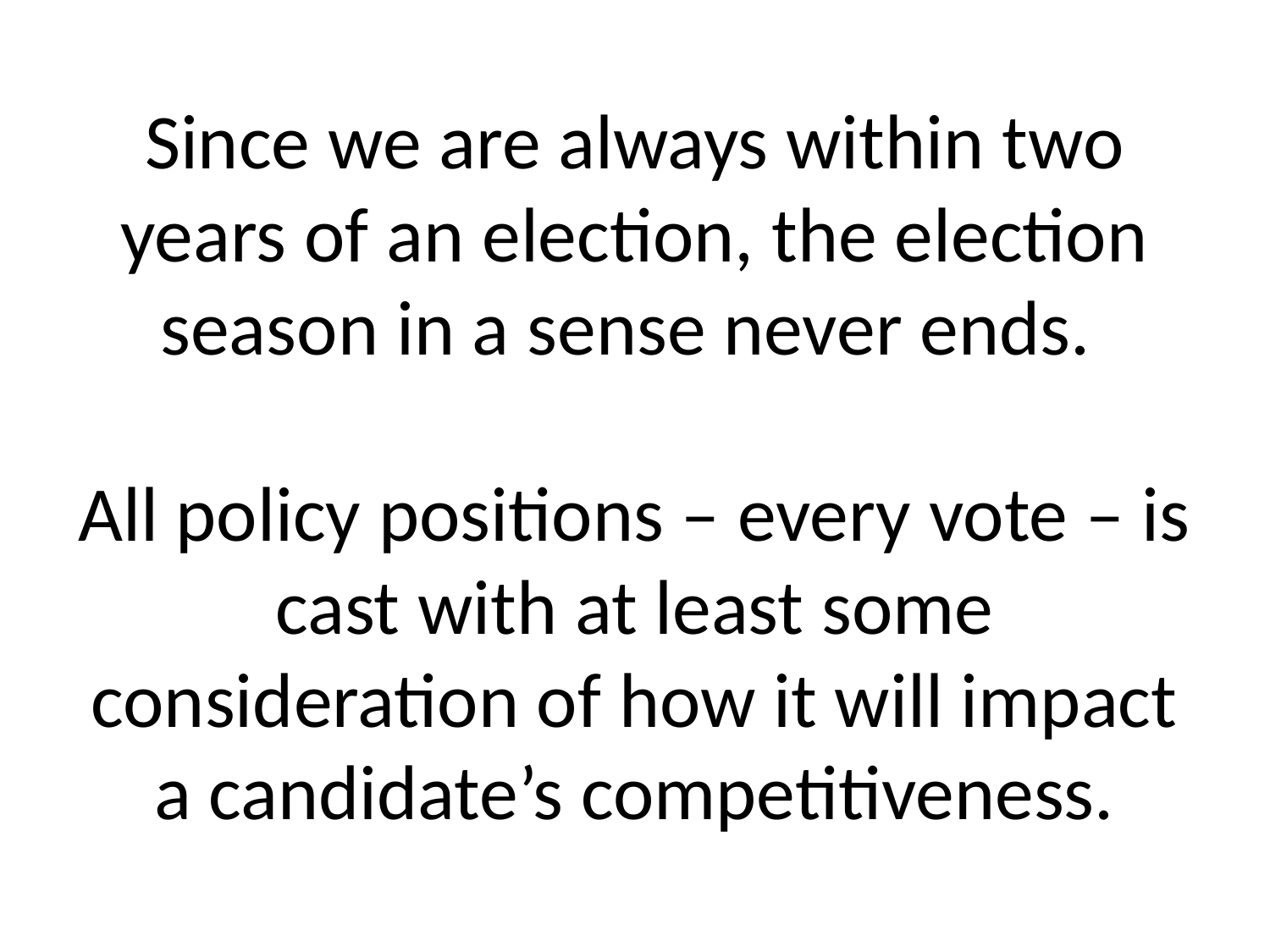

# Since we are always within two years of an election, the election season in a sense never ends. All policy positions – every vote – is cast with at least some consideration of how it will impact a candidate’s competitiveness.